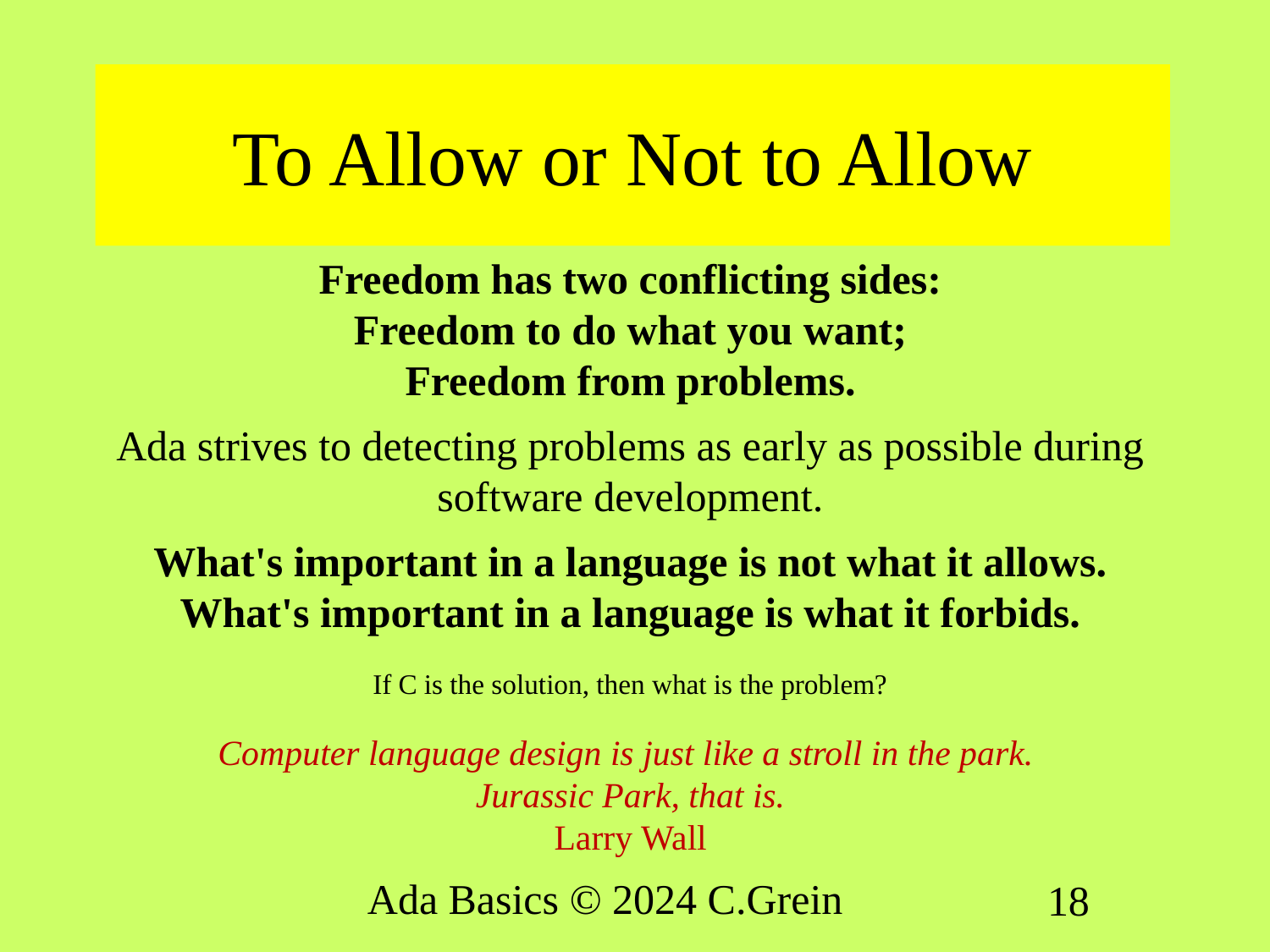

# To Allow or Not to Allow
Freedom has two conflicting sides:
Freedom to do what you want;
Freedom from problems.
Ada strives to detecting problems as early as possible during software development.
What's important in a language is not what it allows.
What's important in a language is what it forbids.

If C is the solution, then what is the problem?

Computer language design is just like a stroll in the park.
Jurassic Park, that is.
Larry Wall
Ada Basics © 2024 C.Grein
18